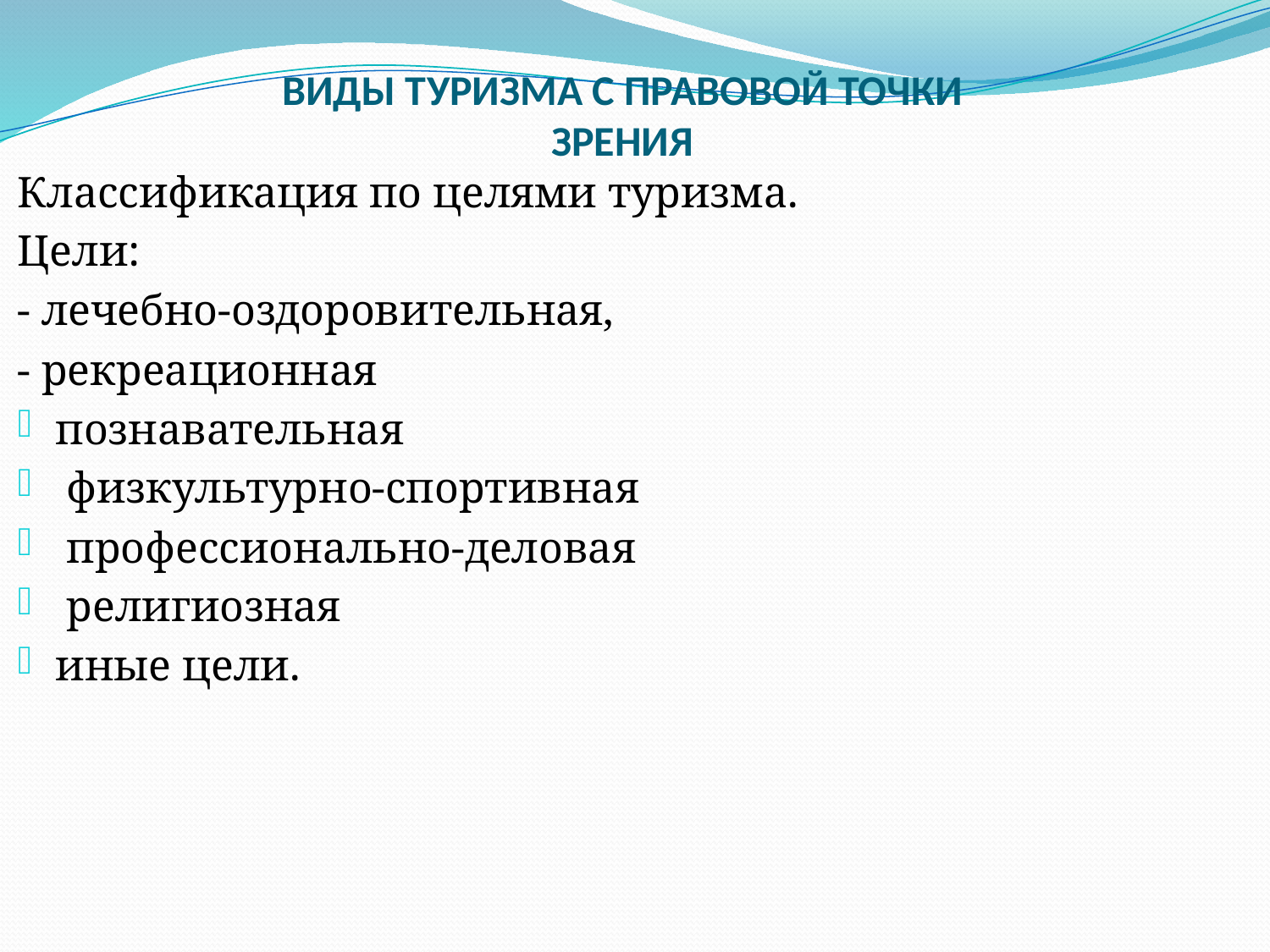

ВИДЫ ТУРИЗМА С ПРАВОВОЙ ТОЧКИ
ЗРЕНИЯ
Классификация по целями туризма.
Цели:
- лечебно-оздоровительная,
- рекреационная
познавательная
 физкультурно-спортивная
 профессионально-деловая
 религиозная
иные цели.